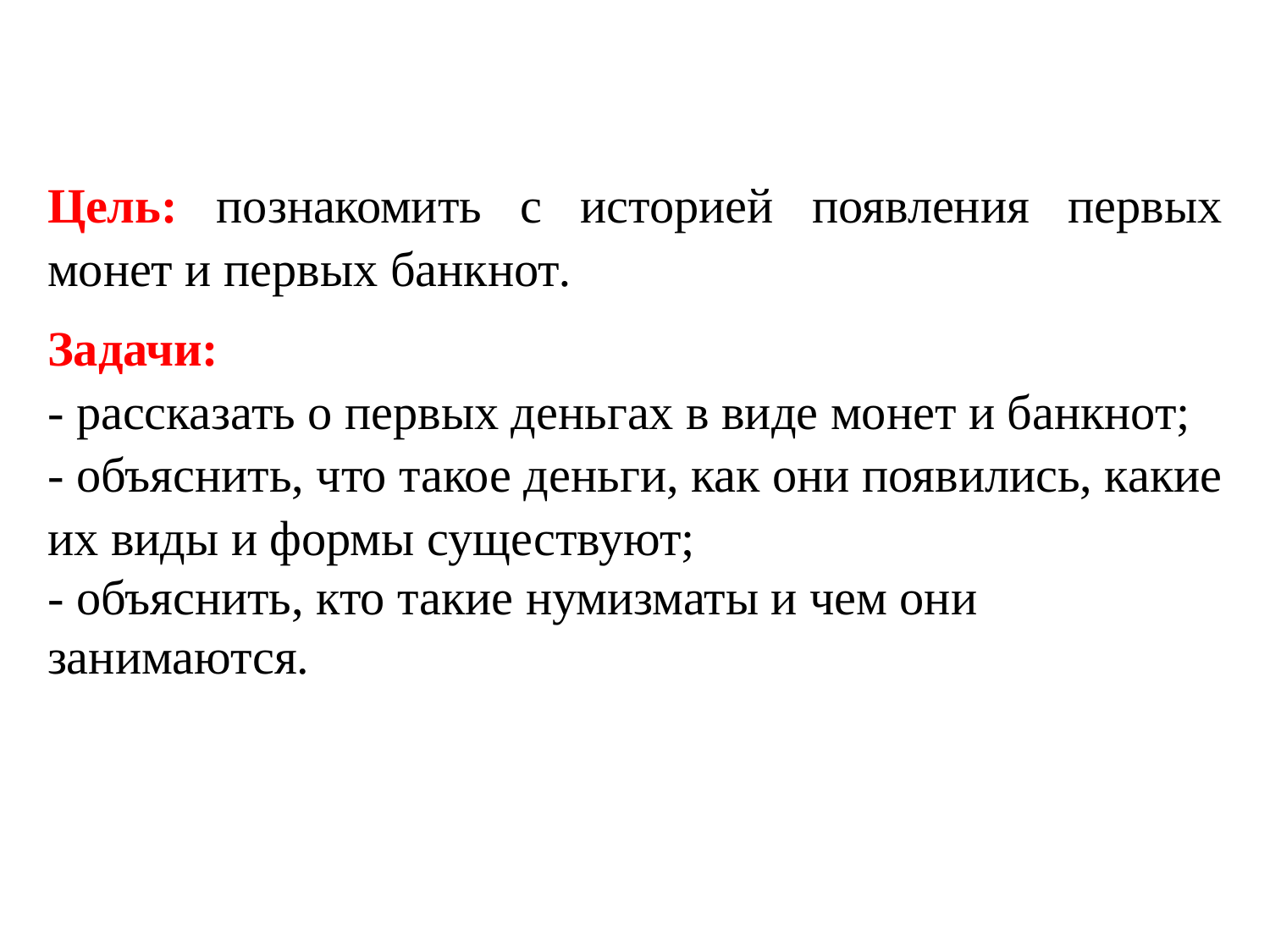

Цель: познакомить с историей появления первых монет и первых банкнот.
Задачи:
- рассказать о первых деньгах в виде монет и банкнот;
- объяснить, что такое деньги, как они появились, какие их виды и формы существуют;
- объяснить, кто такие нумизматы и чем они занимаются.